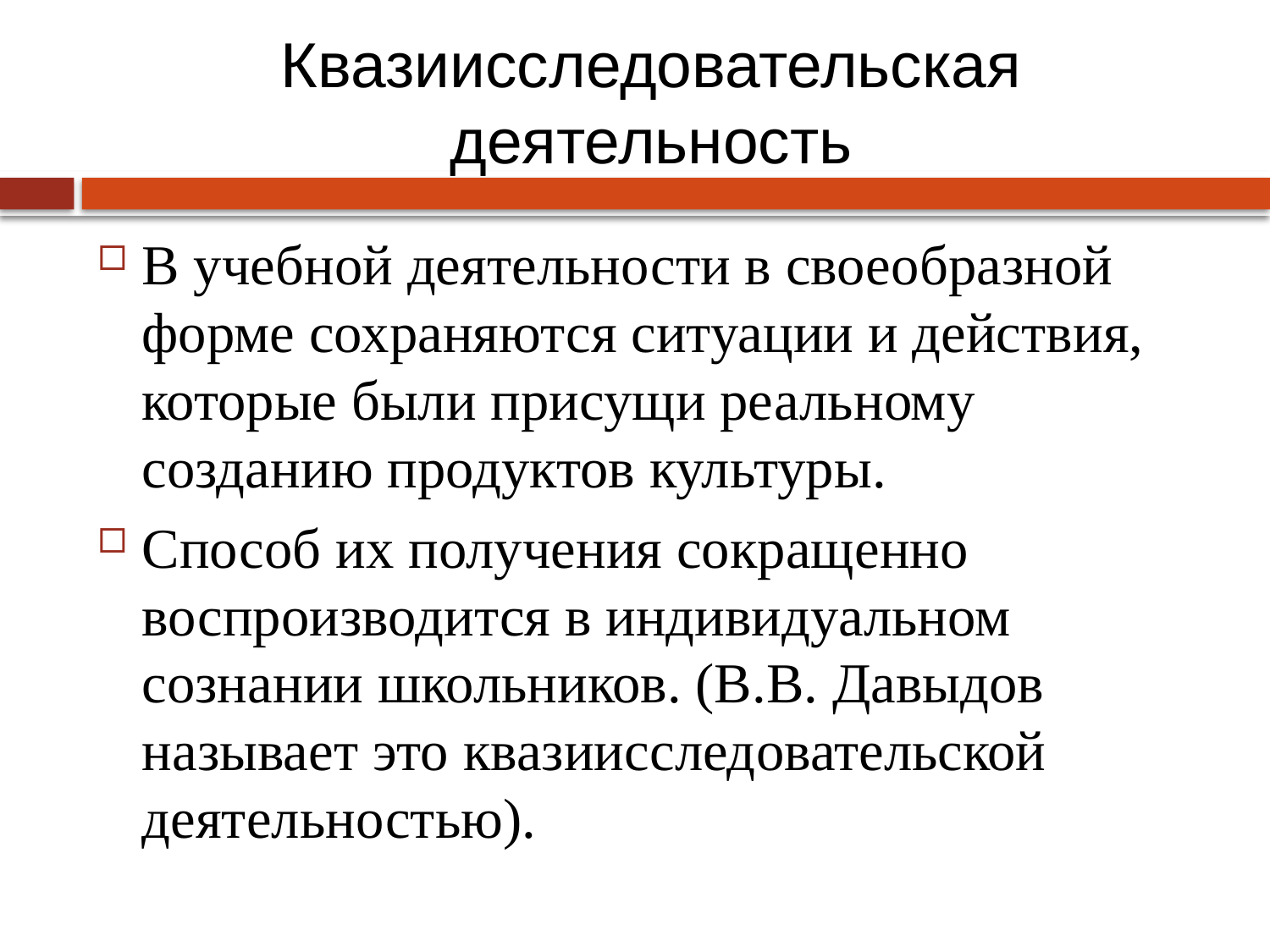

# Квазиисследовательская деятельность
В учебной деятельности в своеобразной форме сохраняются ситуации и действия, которые были присущи реальному созданию продуктов культуры.
Способ их получения сокращенно воспроизводится в индивидуальном сознании школьников. (В.В. Давыдов называет это квазиисследовательской деятельностью).